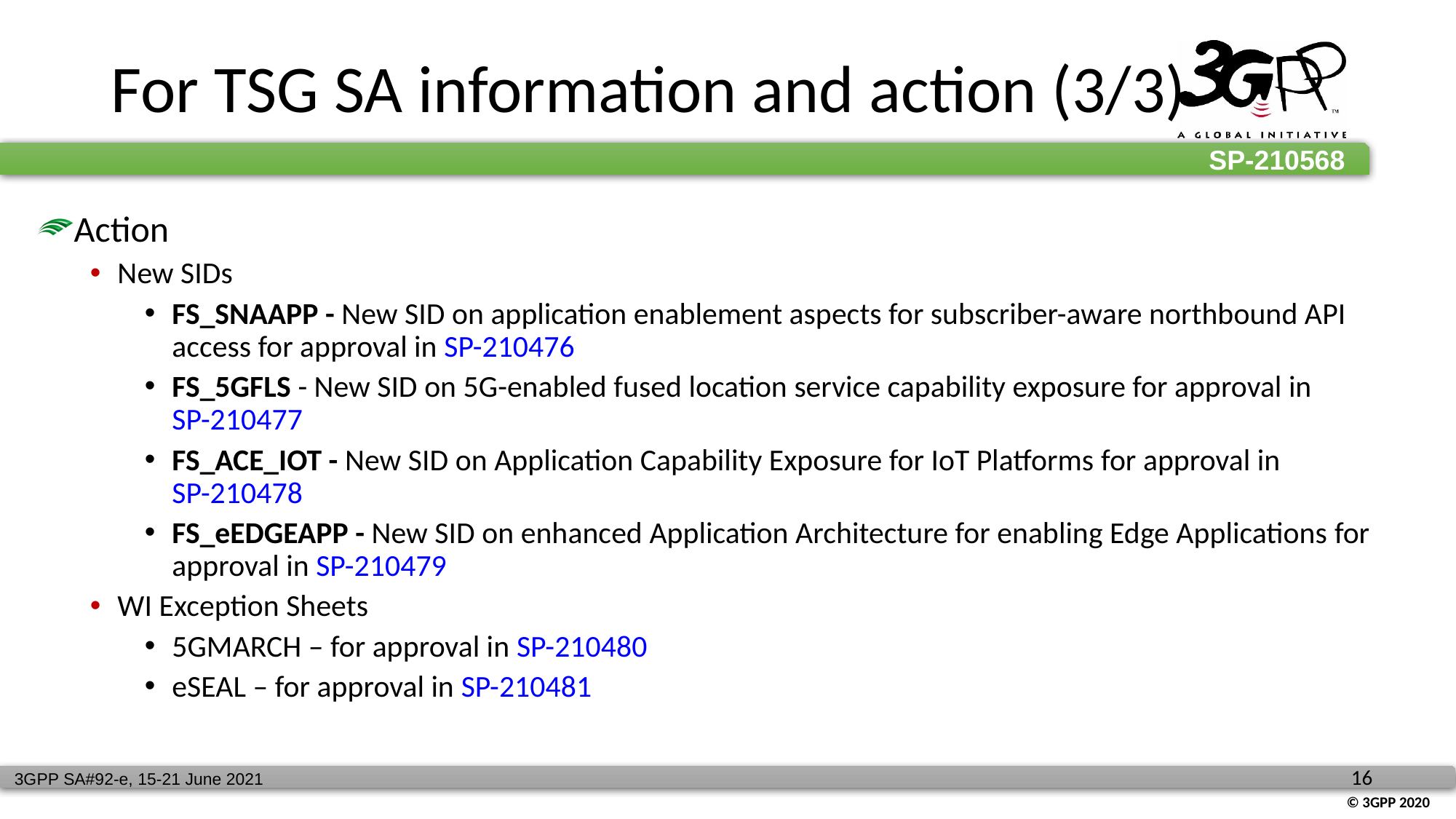

# For TSG SA information and action (3/3)
Action
New SIDs
FS_SNAAPP - New SID on application enablement aspects for subscriber-aware northbound API access for approval in SP-210476
FS_5GFLS - New SID on 5G-enabled fused location service capability exposure for approval in
SP-210477
FS_ACE_IOT - New SID on Application Capability Exposure for IoT Platforms for approval in
SP-210478
FS_eEDGEAPP - New SID on enhanced Application Architecture for enabling Edge Applications for approval in SP-210479
WI Exception Sheets
5GMARCH – for approval in SP-210480
eSEAL – for approval in SP-210481